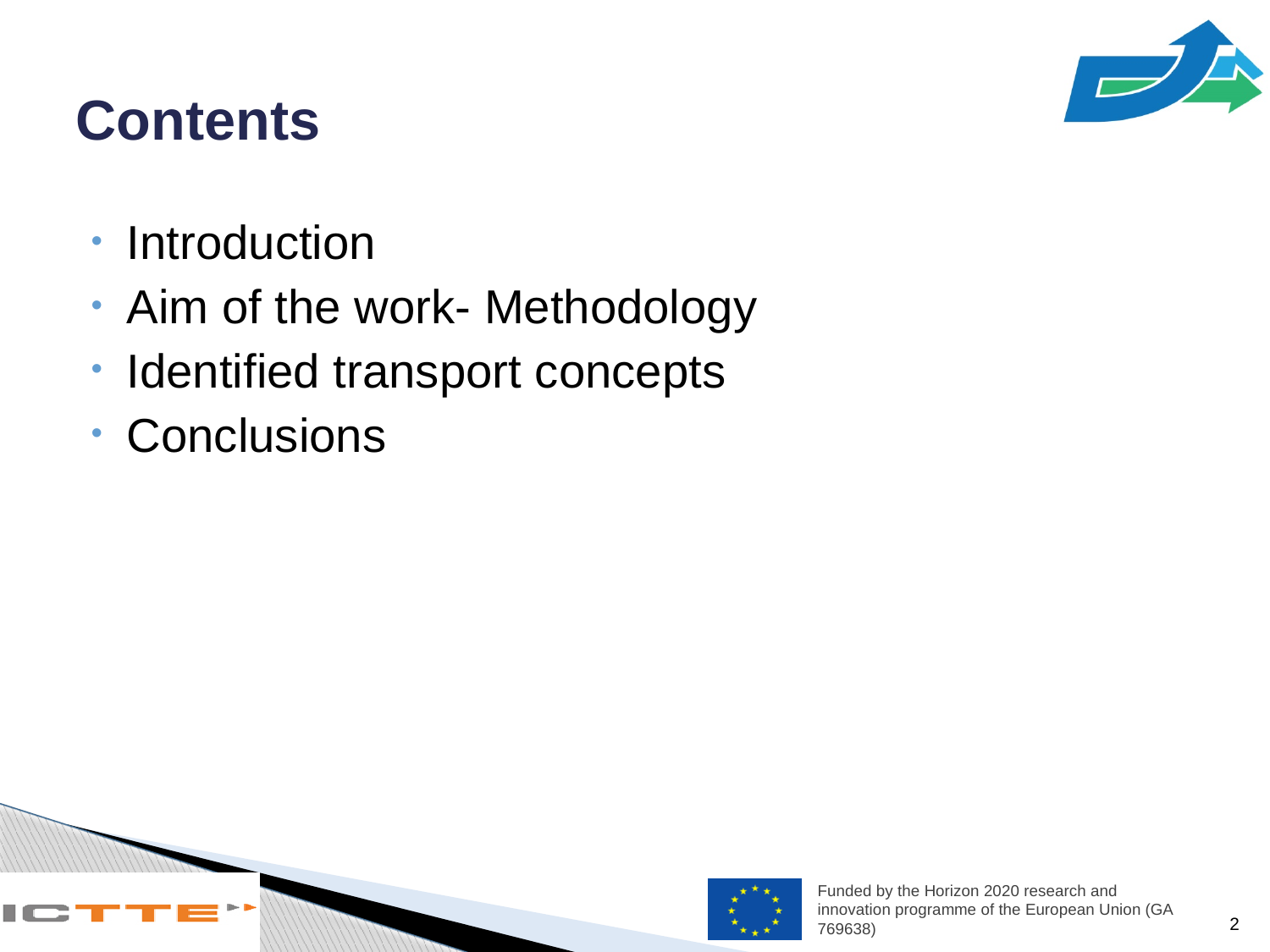

# Contents
Introduction
Aim of the work- Methodology
Identified transport concepts
Conclusions
2